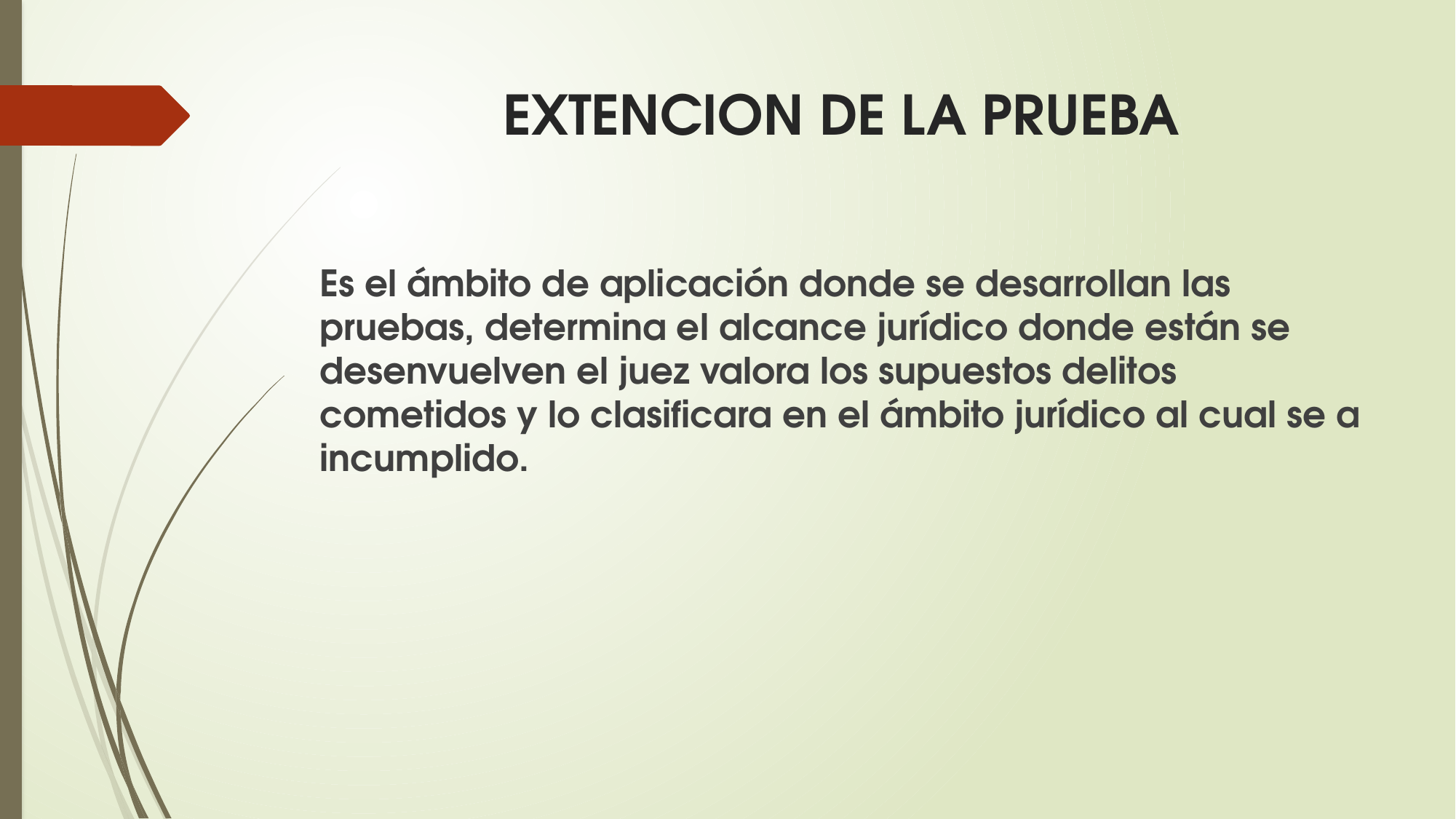

# EXTENCION DE LA PRUEBA
Es el ámbito de aplicación donde se desarrollan las pruebas, determina el alcance jurídico donde están se desenvuelven el juez valora los supuestos delitos cometidos y lo clasificara en el ámbito jurídico al cual se a incumplido.